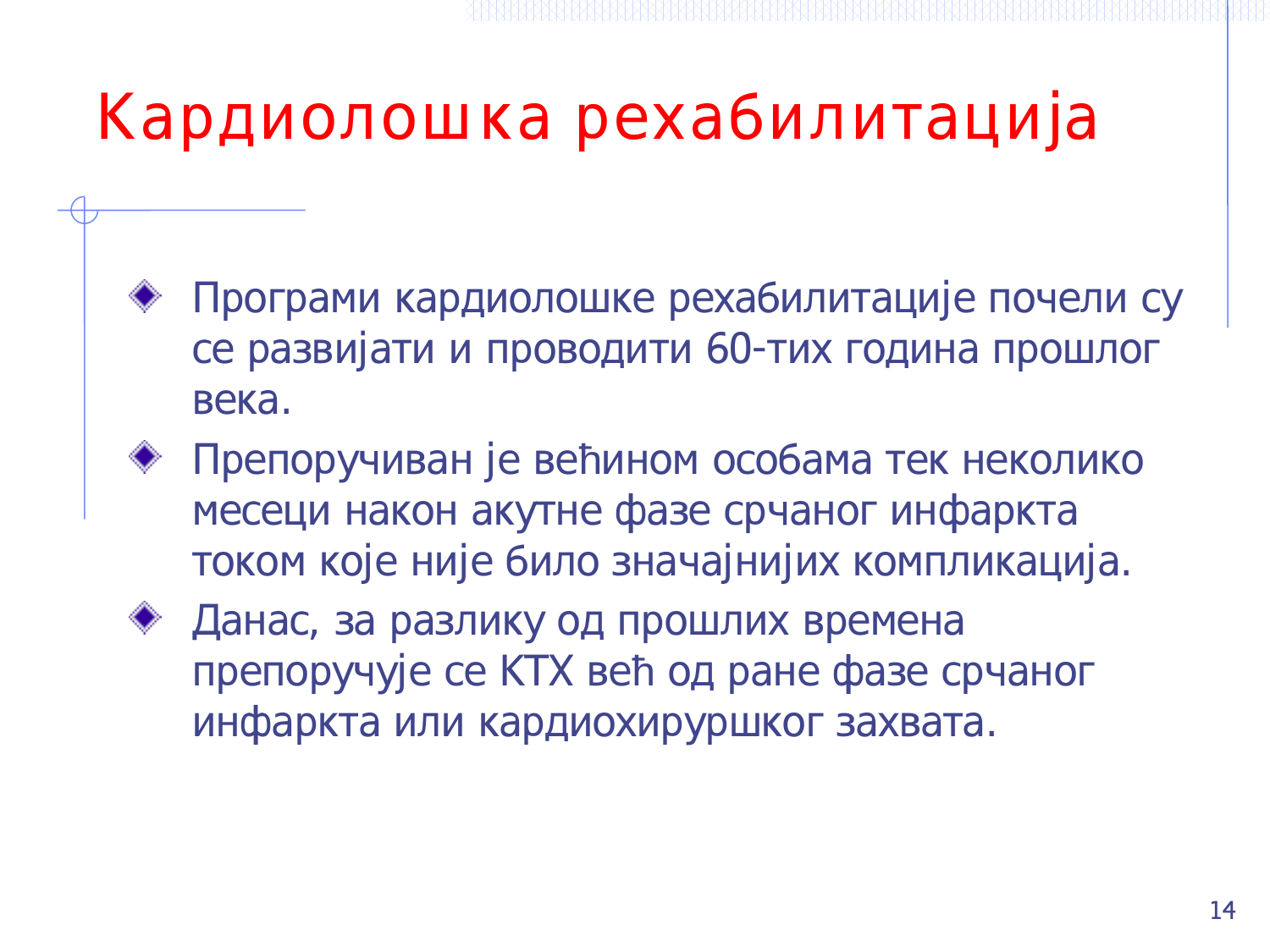

# Кардиолошка рехабилитација
Програми кардиолошке рехабилитације почели су се развијати и проводити 60-тих година прошлог века.
Препоручиван је већином особама тек неколико месеци након акутне фазе срчаног инфаркта током које није било значајнијих компликација.
Данас, за разлику од прошлих времена препоручује се КТХ већ од ране фазе срчаног инфаркта или кардиохируршког захвата.
14